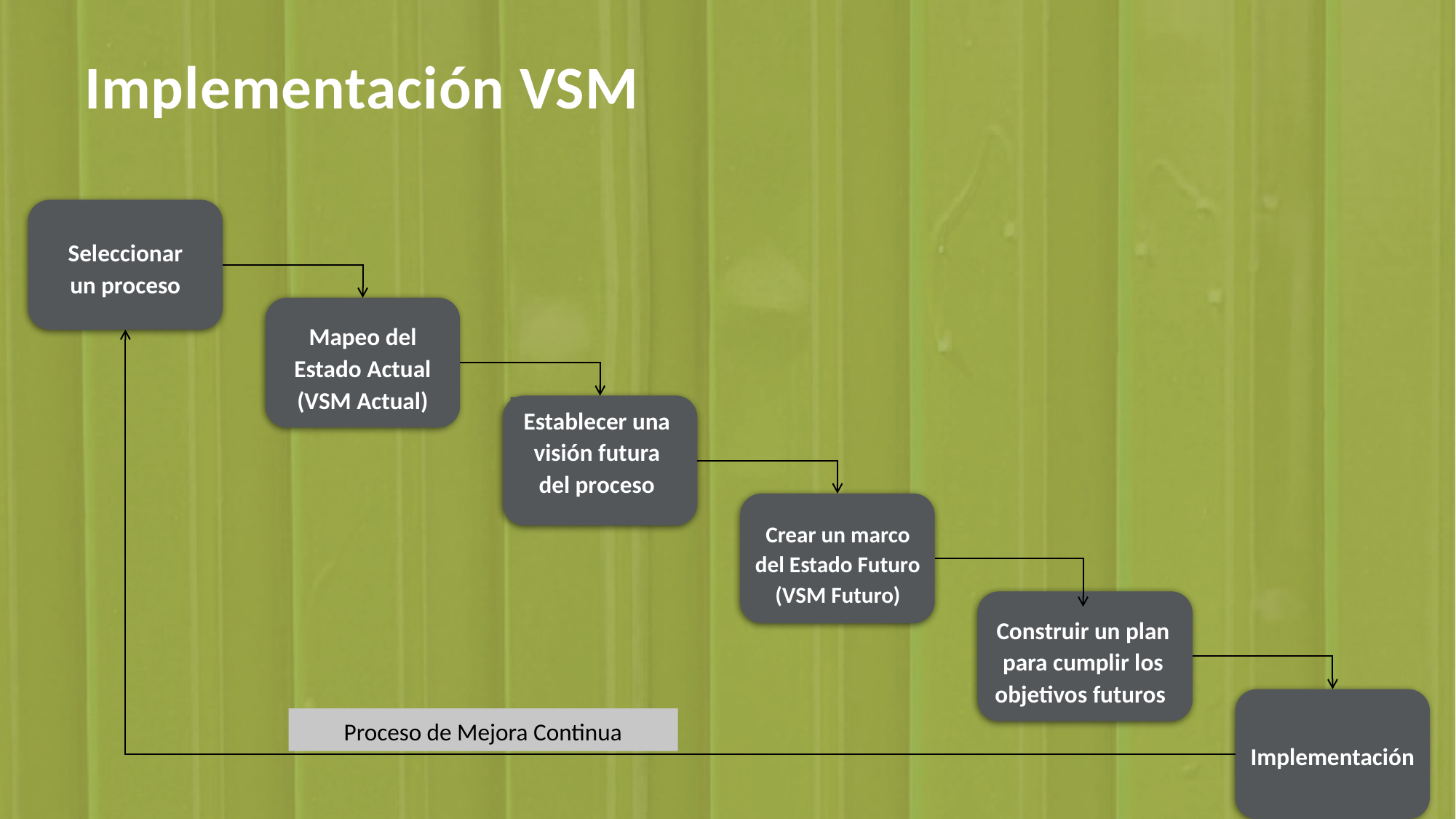

Implementación VSM

Seleccionar un proceso

Mapeo del Estado Actual (VSM Actual)

Establecer una visión futura del proceso

Crear un marco del Estado Futuro (VSM Futuro)

Construir un plan para cumplir los objetivos futuros

Implementación
Proceso de Mejora Continua